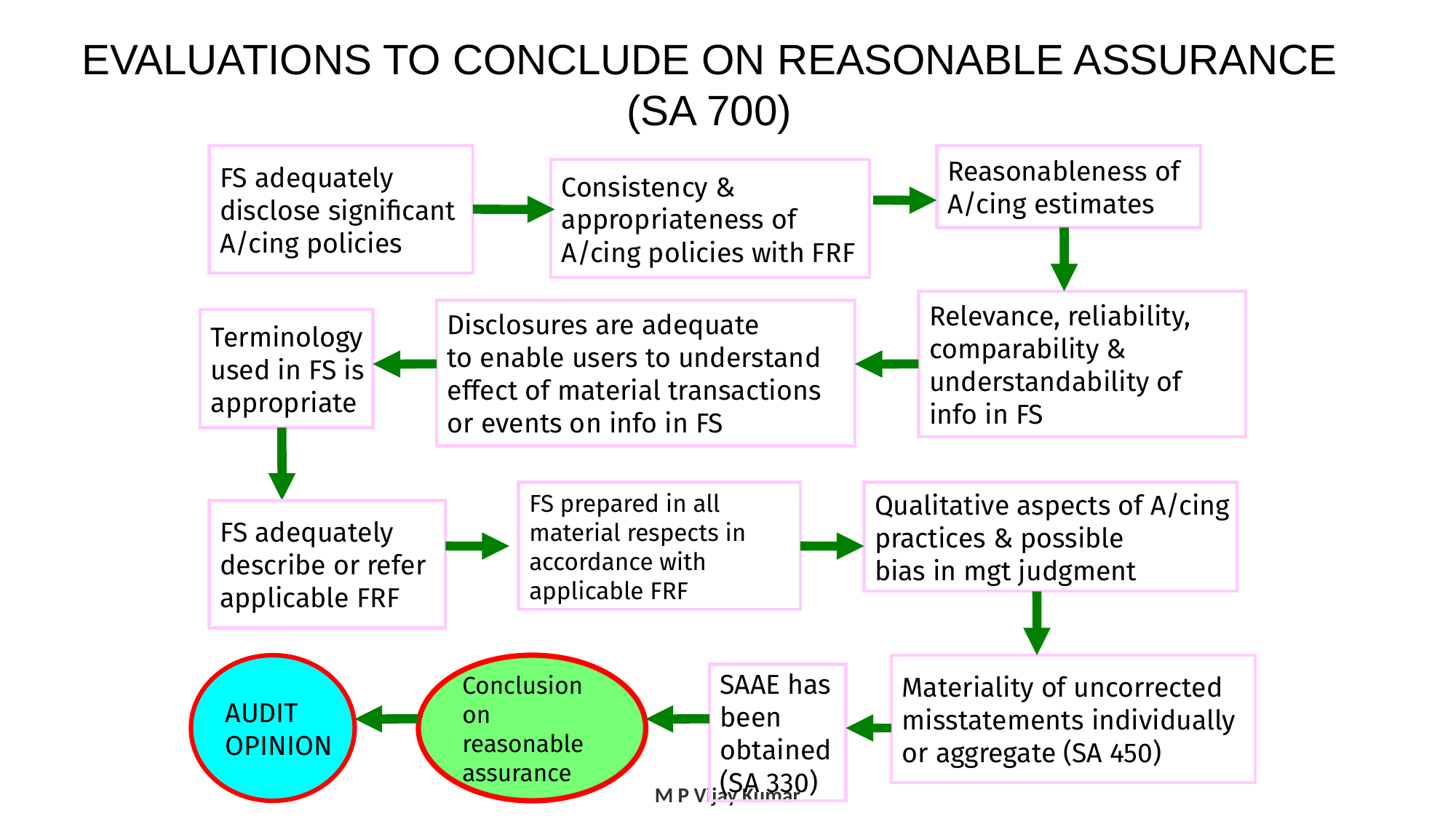

Evaluations to conclude on Reasonable Assurance (SA 700)
FS adequately
disclose significant
A/cing policies
Reasonableness of
A/cing estimates
Consistency &
appropriateness of
A/cing policies with FRF

Relevance, reliability,
comparability &
understandability of
info in FS
Disclosures are adequate
to enable users to understand
effect of material transactions
or events on info in FS
Terminology
used in FS is
appropriate

FS prepared in all
material respects in
accordance with
applicable FRF
Qualitative aspects of A/cing
practices & possible
bias in mgt judgment
FS adequately
describe or refer
applicable FRF

Conclusion
on
reasonable
assurance
AUDIT
OPINION
Materiality of uncorrected
misstatements individually
or aggregate (SA 450)
SAAE has
been
obtained
(SA 330)